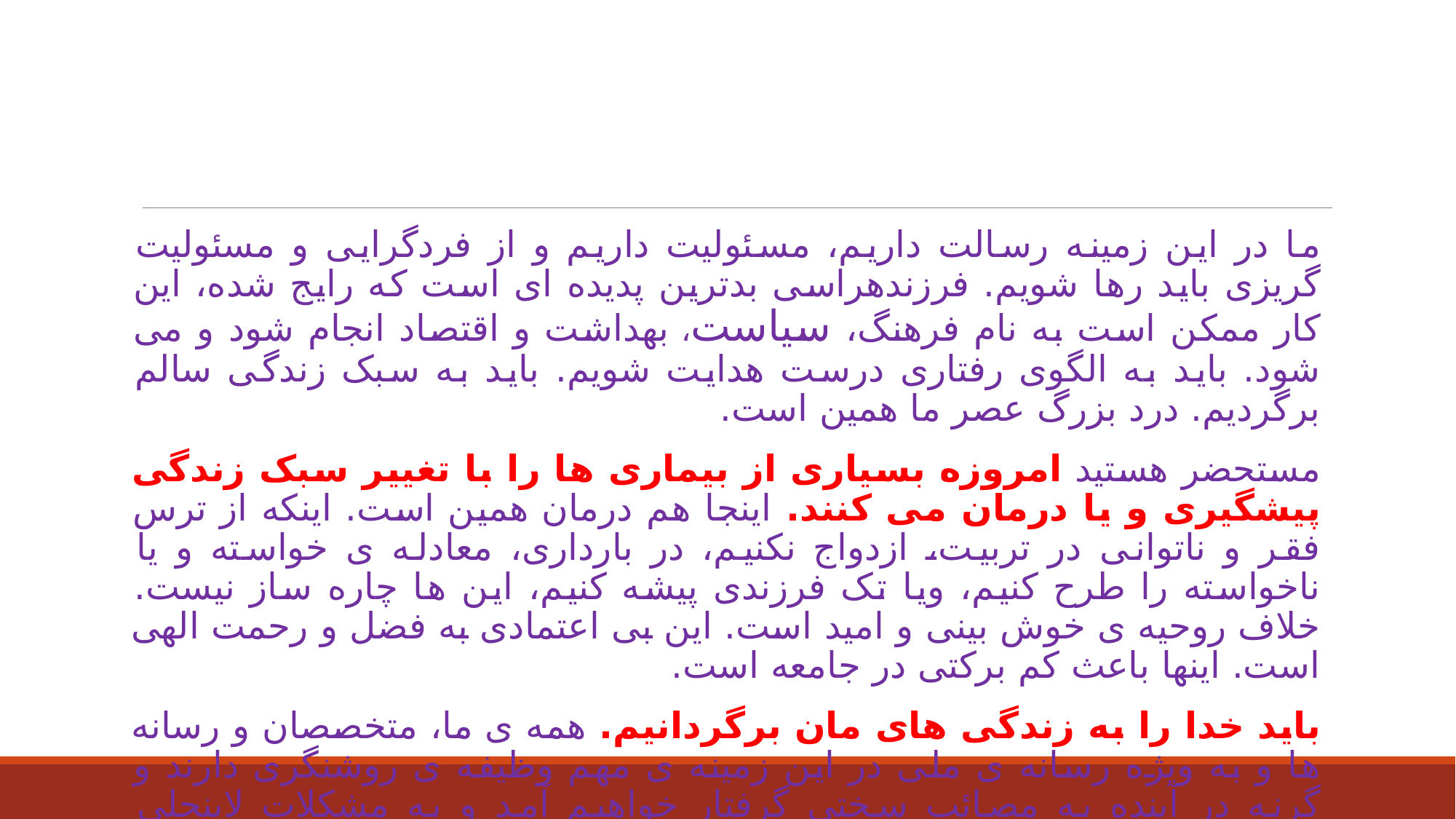

ما در این زمینه رسالت داریم، مسئولیت داریم و از فردگرایی و مسئولیت گریزی باید رها شویم. فرزندهراسی بدترین پدیده ای است که رایج شده، این کار ممکن است به نام فرهنگ، سیاست، بهداشت و اقتصاد انجام شود و می شود. باید به الگوی رفتاری درست هدایت شویم. باید به سبک زندگی سالم برگردیم. درد بزرگ عصر ما همین است.
مستحضر هستید امروزه بسیاری از بیماری ها را با تغییر سبک زندگی پیشگیری و یا درمان می کنند. اینجا هم درمان همین است. اینکه از ترس فقر و ناتوانی در تربیت، ازدواج نکنیم، در بارداری، معادله ی خواسته و یا ناخواسته را طرح کنیم، ویا تک فرزندی پیشه کنیم، این ها چاره ساز نیست. خلاف روحیه ی خوش بینی و امید است. این بی اعتمادی به فضل و رحمت الهی است. اینها باعث کم برکتی در جامعه است.
باید خدا را به زندگی های مان برگردانیم. همه ی ما، متخصصان و رسانه ها و به ویژه رسانه ی ملی در این زمینه ی مهم وظیفه ی روشنگری دارند و گرنه در آینده به مصائب سختی گرفتار خواهیم آمد و به مشکلات لاینحلی خواهیم خورد.